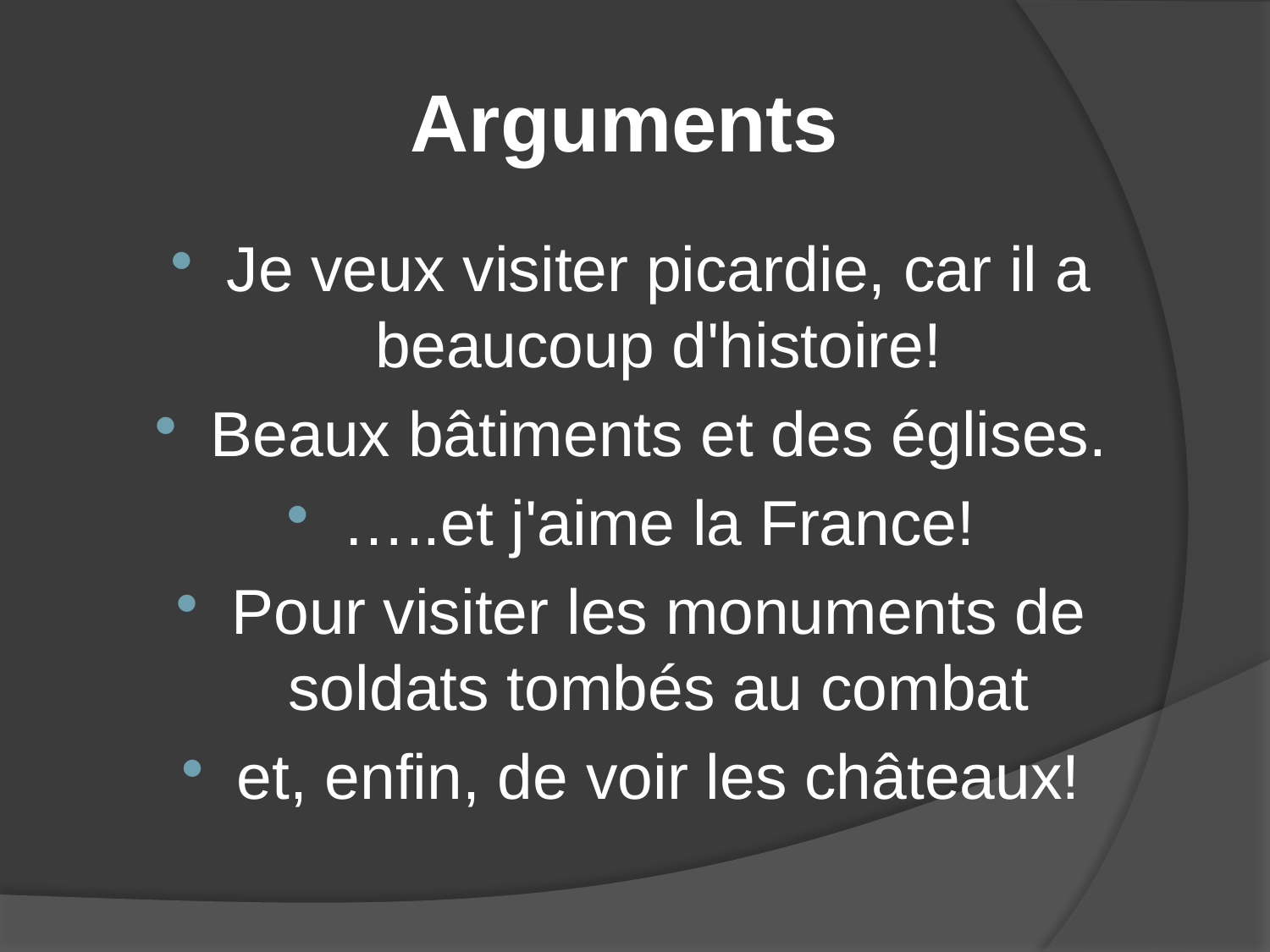

# Arguments
Je veux visiter picardie, car il a beaucoup d'histoire!
Beaux bâtiments et des églises.
…..et j'aime la France!
Pour visiter les monuments de soldats tombés au combat
et, enfin, de voir les châteaux!